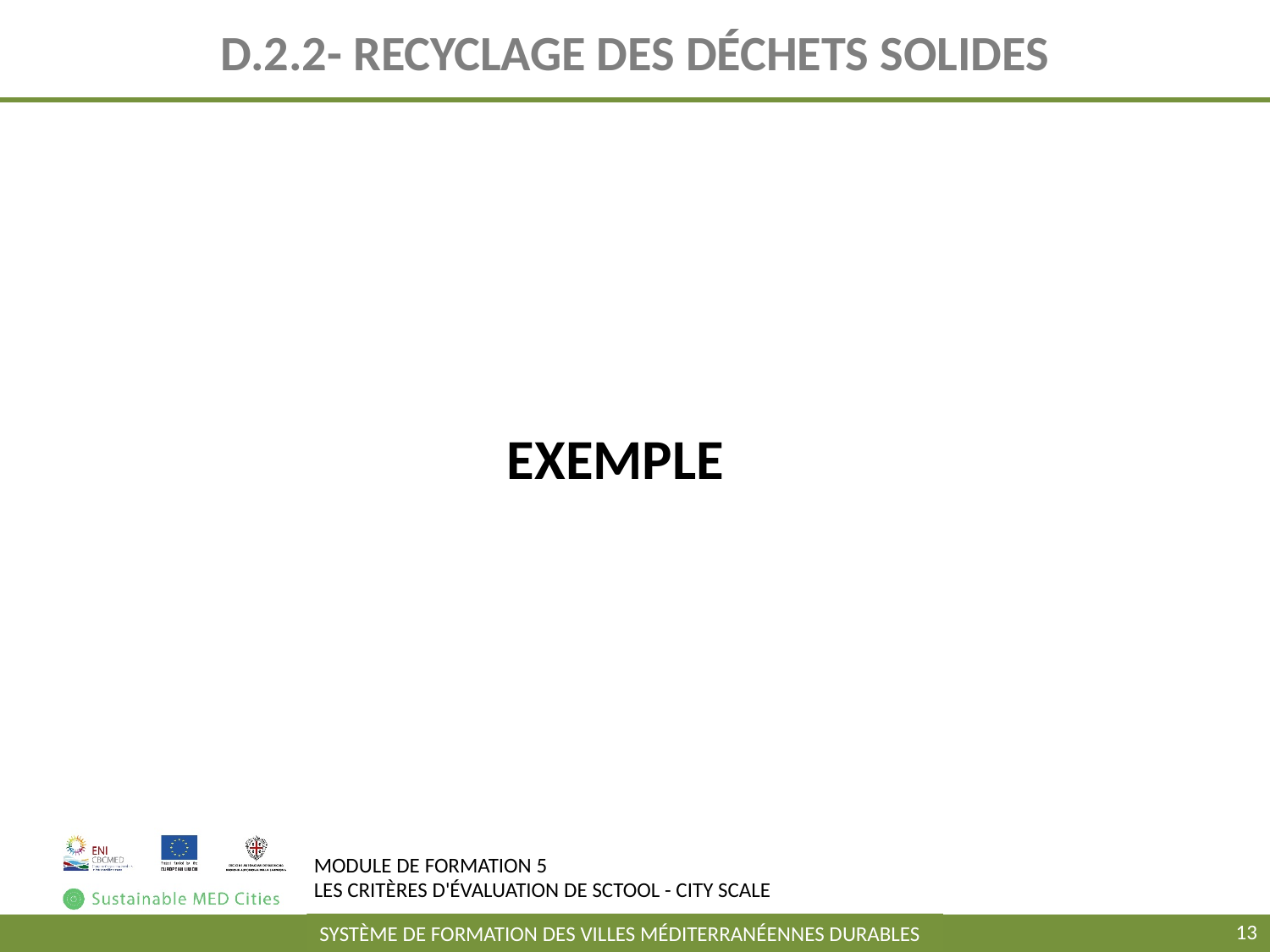

# D.2.2- RECYCLAGE DES DÉCHETS SOLIDES

EXEMPLE

SYSTÈME DE FORMATION DES VILLES MÉDITERRANÉENNES DURABLES
13